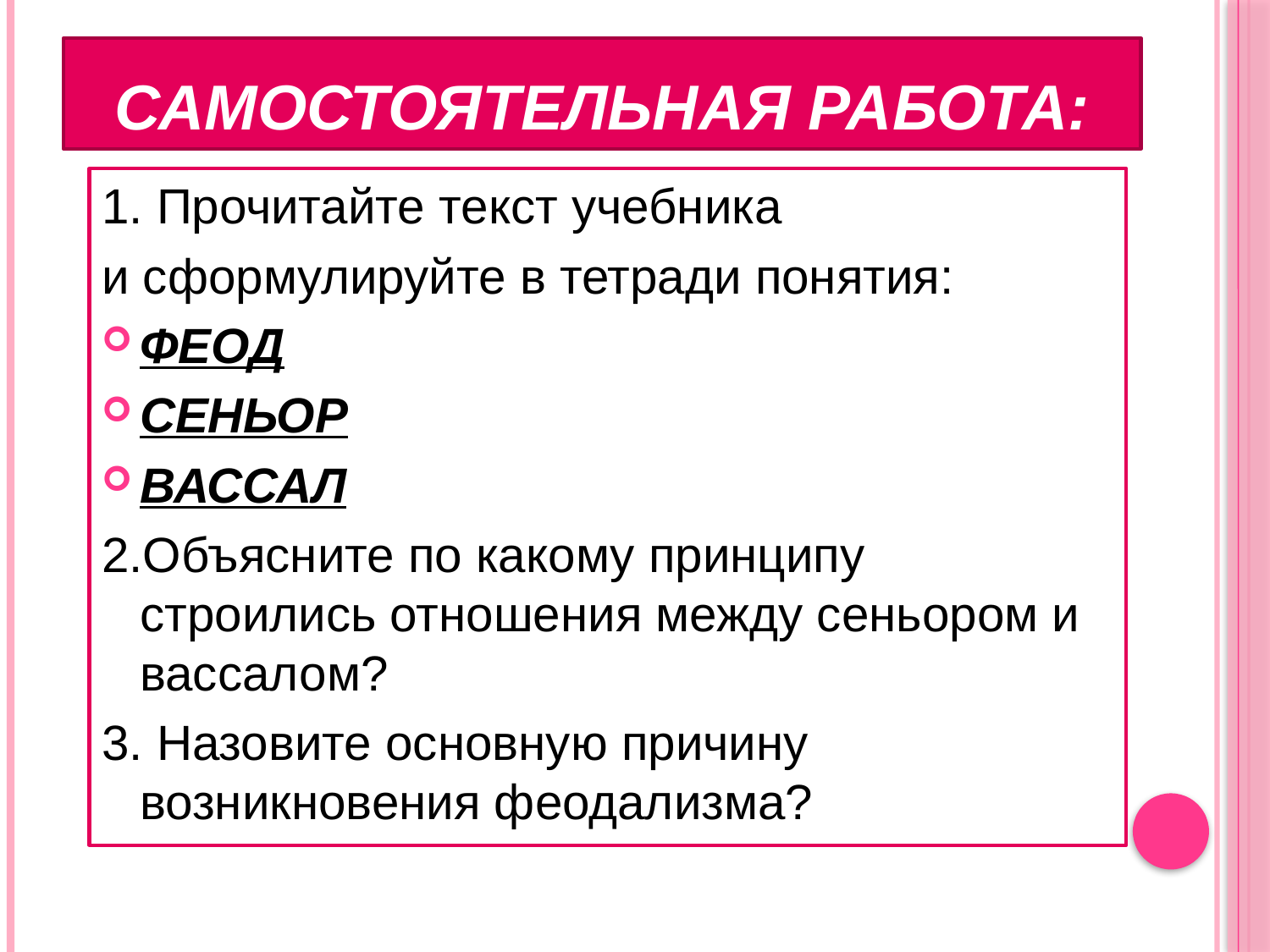

# Самостоятельная работа:
1. Прочитайте текст учебника
и сформулируйте в тетради понятия:
ФЕОД
СЕНЬОР
ВАССАЛ
2.Объясните по какому принципу строились отношения между сеньором и вассалом?
3. Назовите основную причину возникновения феодализма?